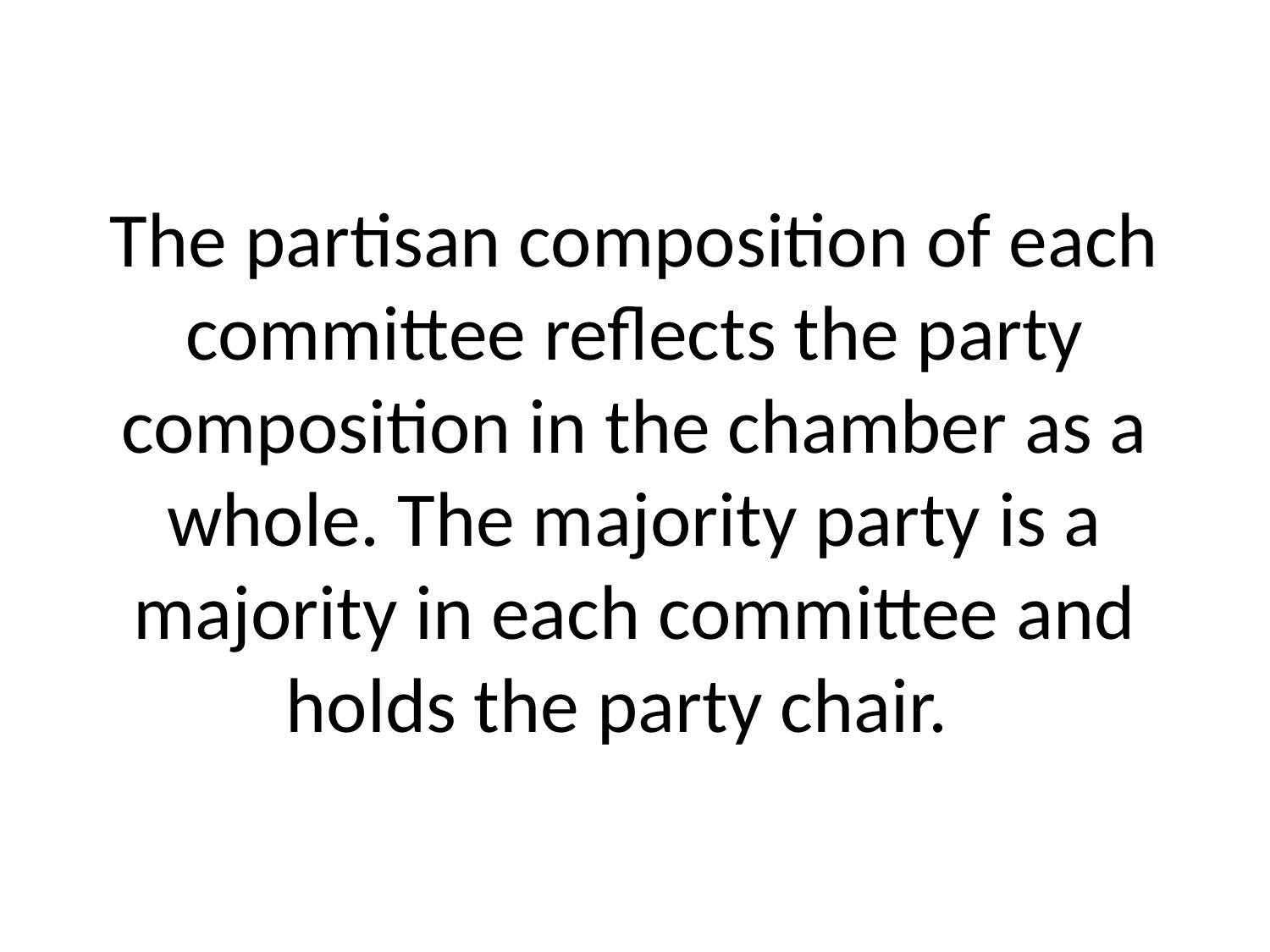

# The partisan composition of each committee reflects the party composition in the chamber as a whole. The majority party is a majority in each committee and holds the party chair.